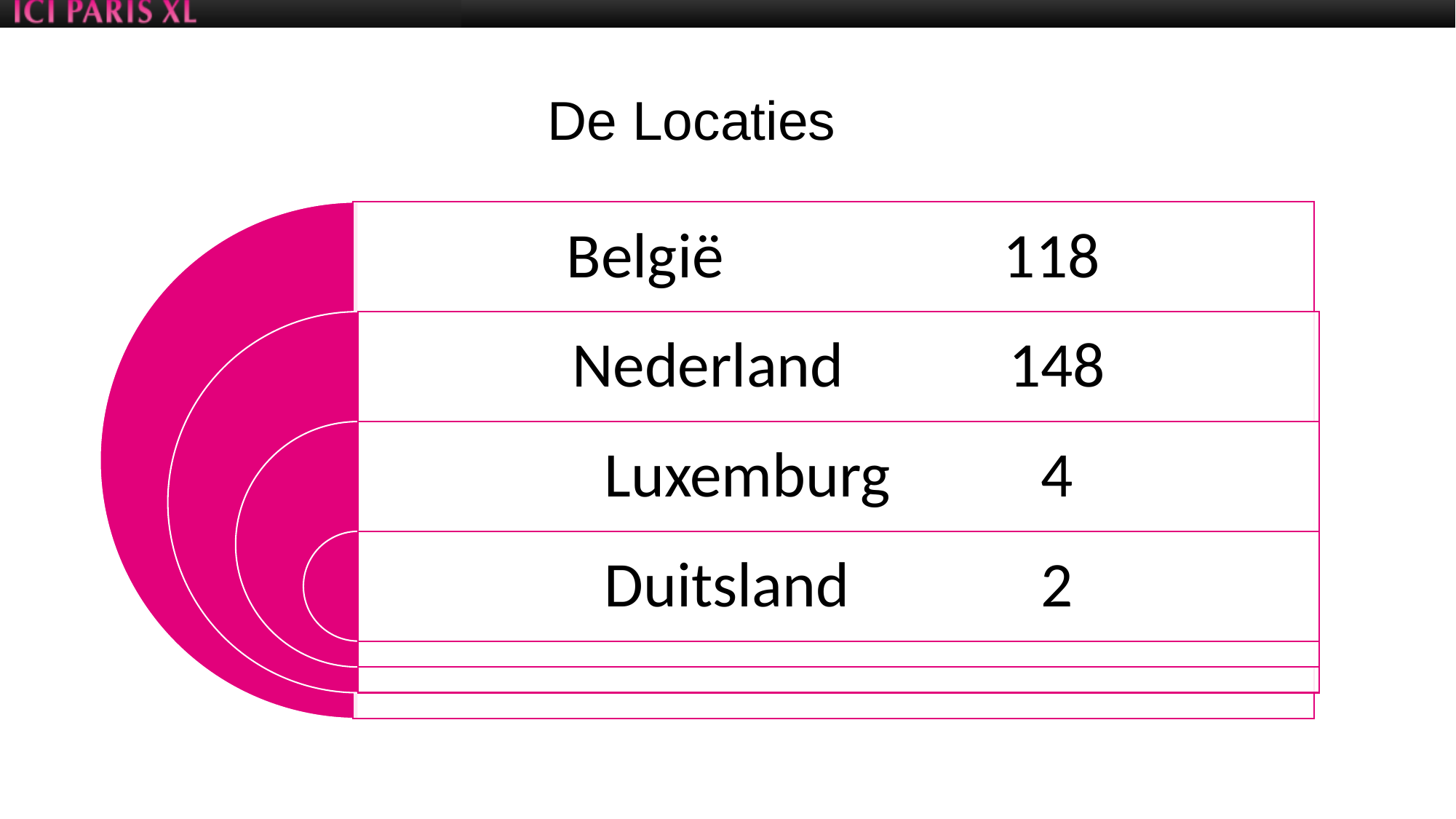

# De Locaties
België			118
Nederland		148
Luxemburg		4
Duitsland		2